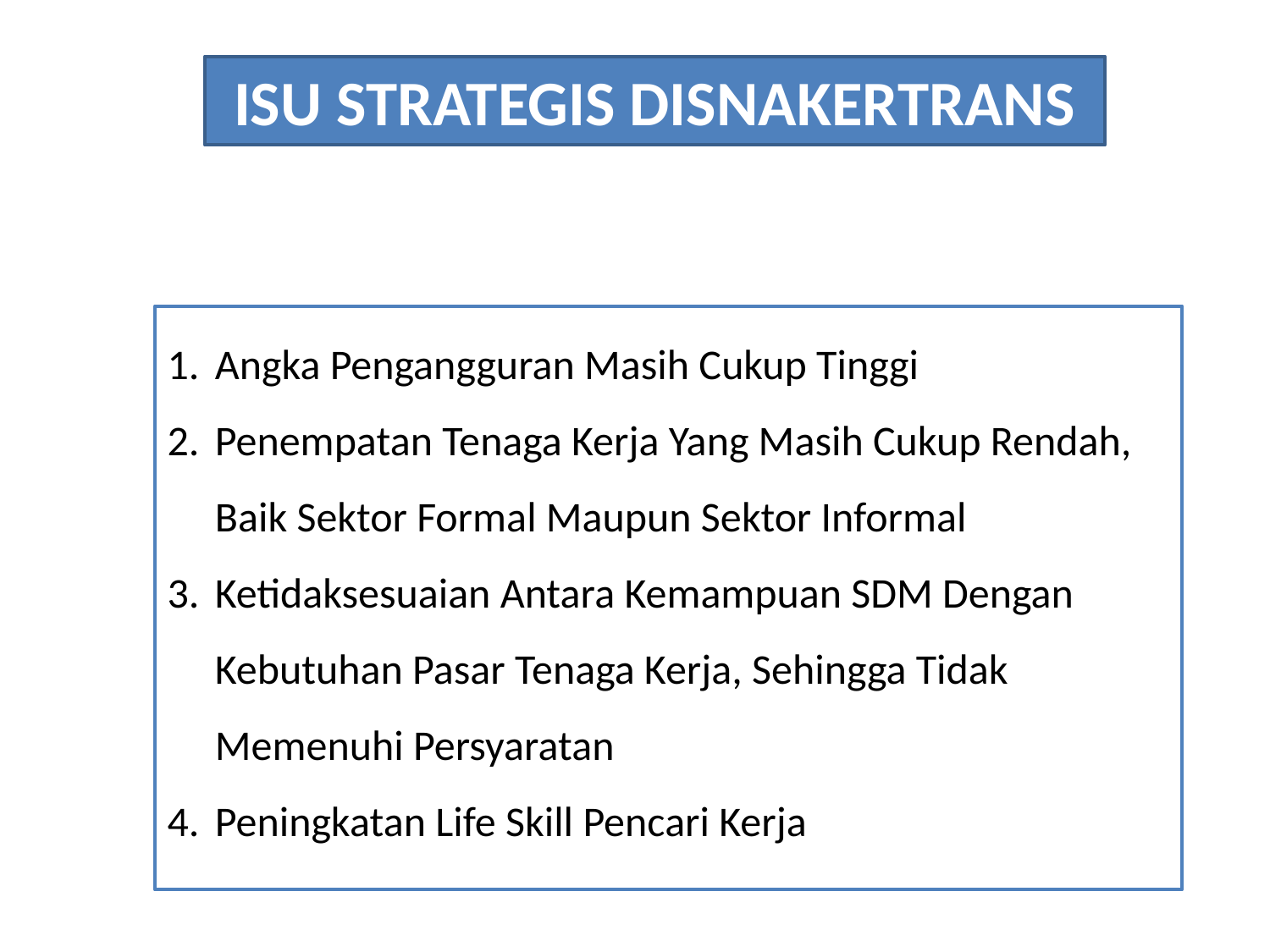

ISU STRATEGIS DISNAKERTRANS
Angka Pengangguran Masih Cukup Tinggi
Penempatan Tenaga Kerja Yang Masih Cukup Rendah, Baik Sektor Formal Maupun Sektor Informal
Ketidaksesuaian Antara Kemampuan SDM Dengan Kebutuhan Pasar Tenaga Kerja, Sehingga Tidak Memenuhi Persyaratan
Peningkatan Life Skill Pencari Kerja